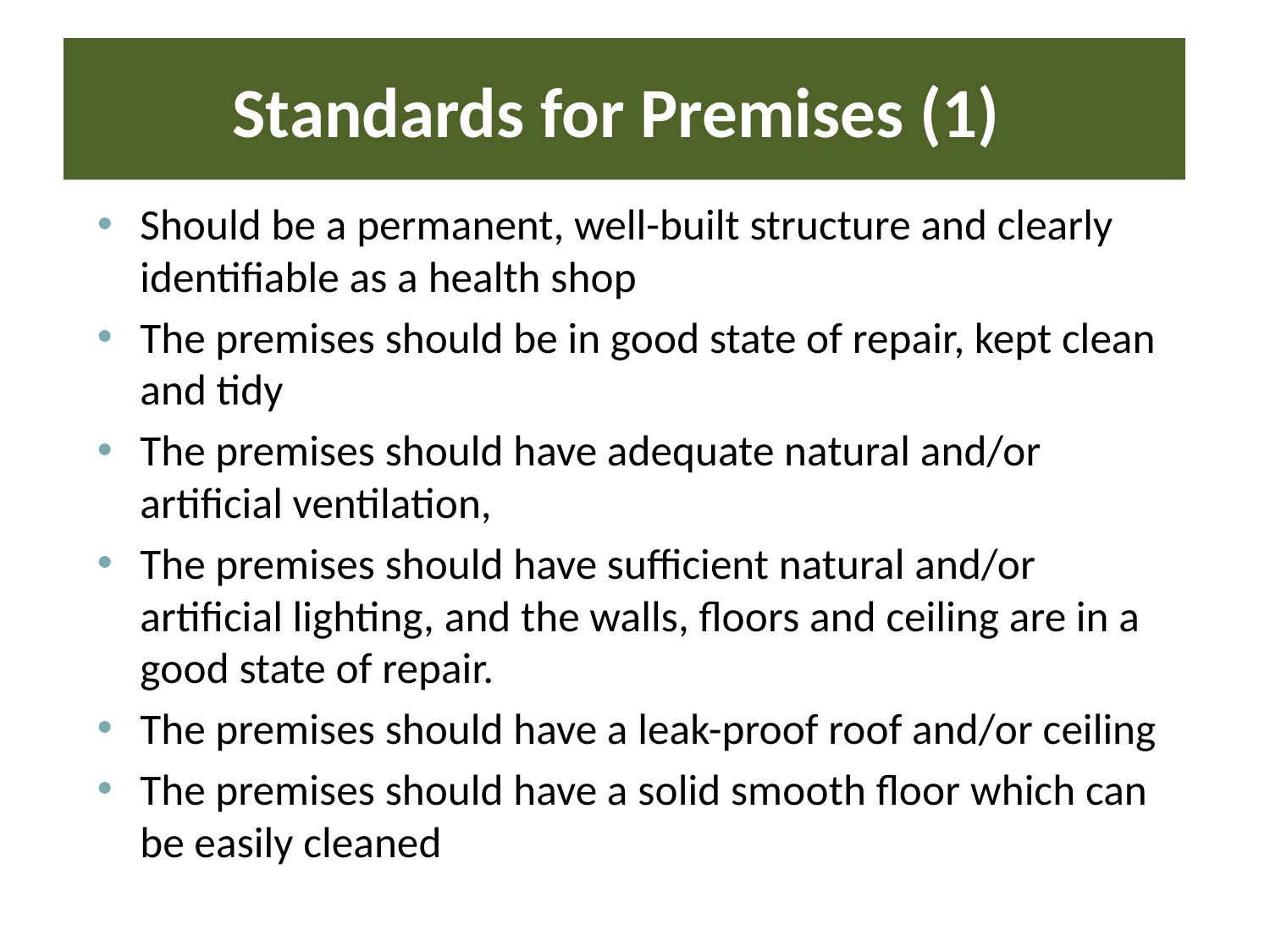

# Standards for Premises (1)
Should be a permanent, well-built structure and clearly identifiable as a health shop
The premises should be in good state of repair, kept clean and tidy
The premises should have adequate natural and/or artificial ventilation,
The premises should have sufficient natural and/or artificial lighting, and the walls, floors and ceiling are in a good state of repair.
The premises should have a leak-proof roof and/or ceiling
The premises should have a solid smooth floor which can be easily cleaned